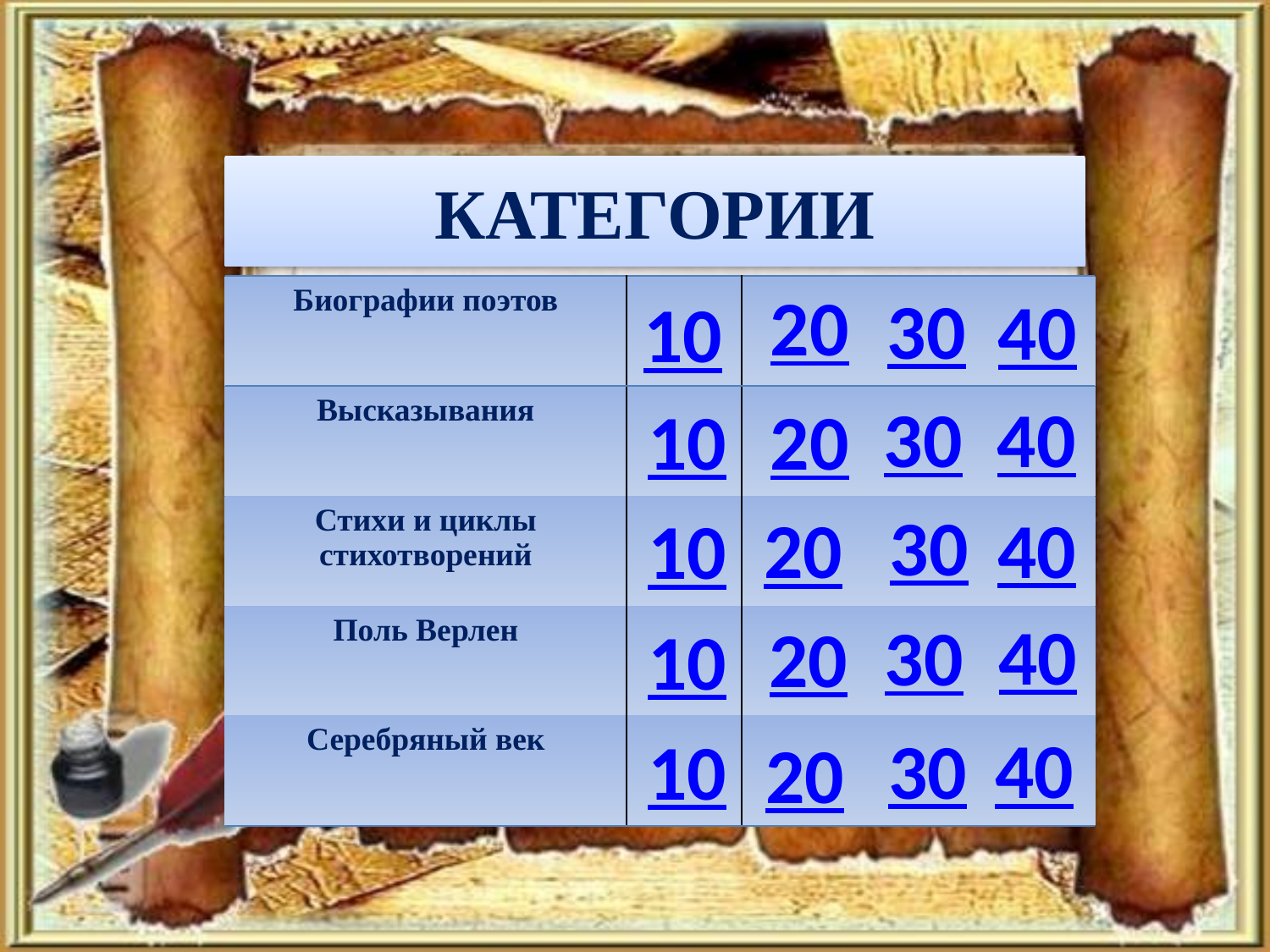

КАТЕГОРИИ
20
30
| Биографии поэтов |  |  |  |  |
| --- | --- | --- | --- | --- |
| Высказывания |  |  |  |  |
| Стихи и циклы стихотворений |  |  |  |  |
| Поль Верлен |  |  |  |  |
| Серебряный век |  |  |  |  |
40
10
40
30
10
20
30
40
20
10
40
30
20
10
40
30
10
20